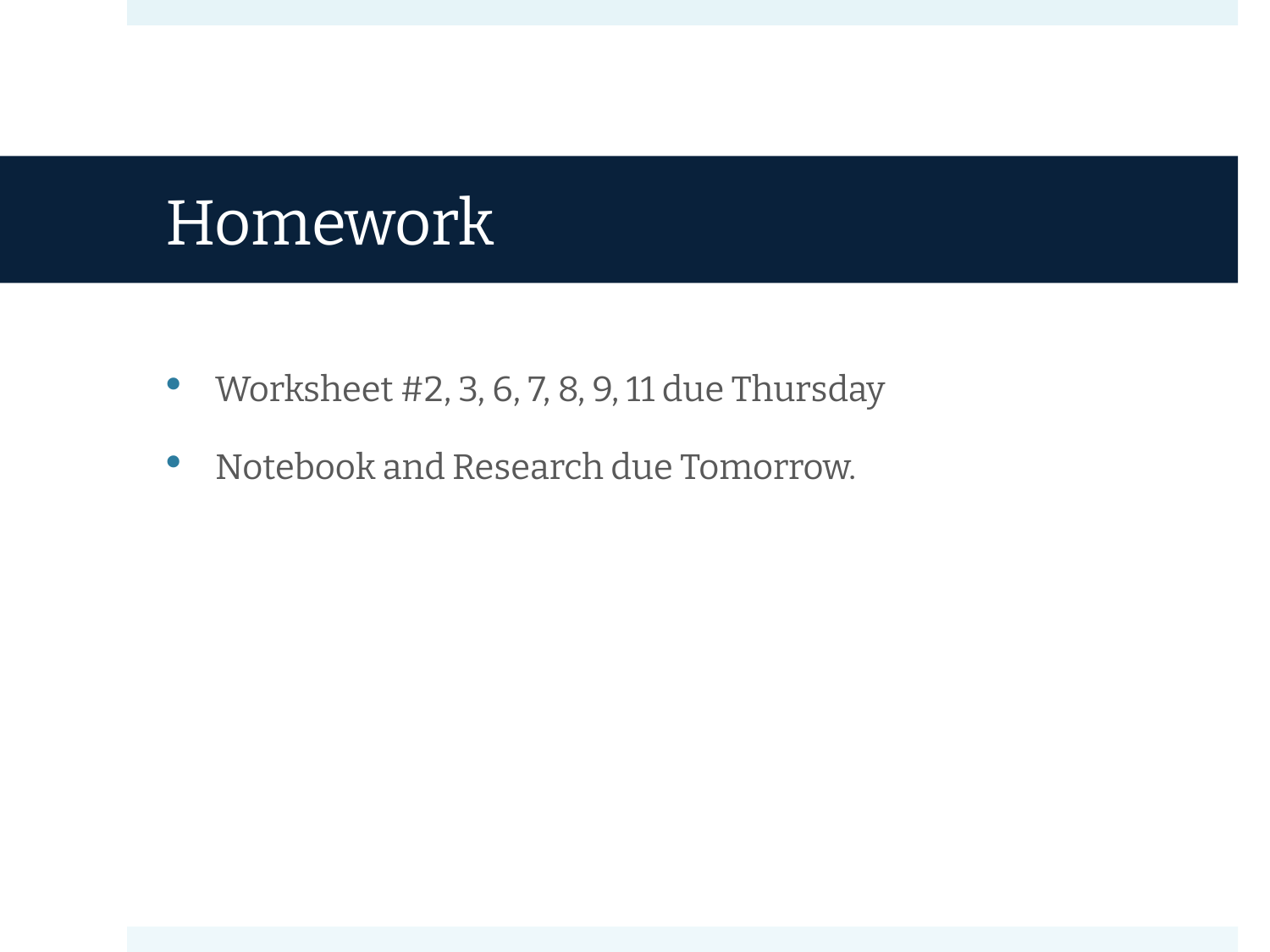

# Homework
Worksheet #2, 3, 6, 7, 8, 9, 11 due Thursday
Notebook and Research due Tomorrow.